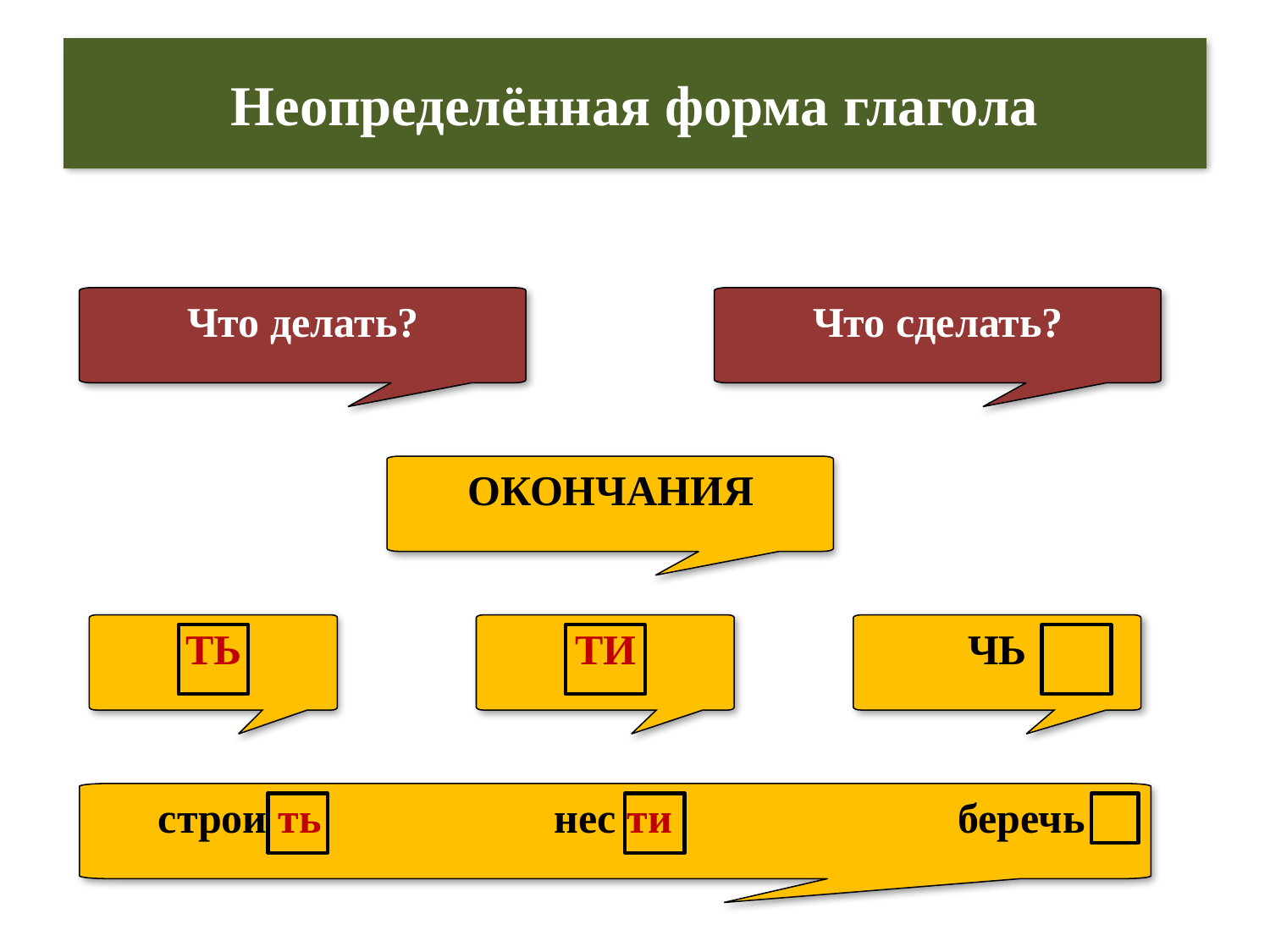

# Неопределённая форма глагола
Что делать?
Что сделать?
ОКОНЧАНИЯ
ТЬ
ТИ
ЧЬ

 строи ть                      нес ти                           беречь